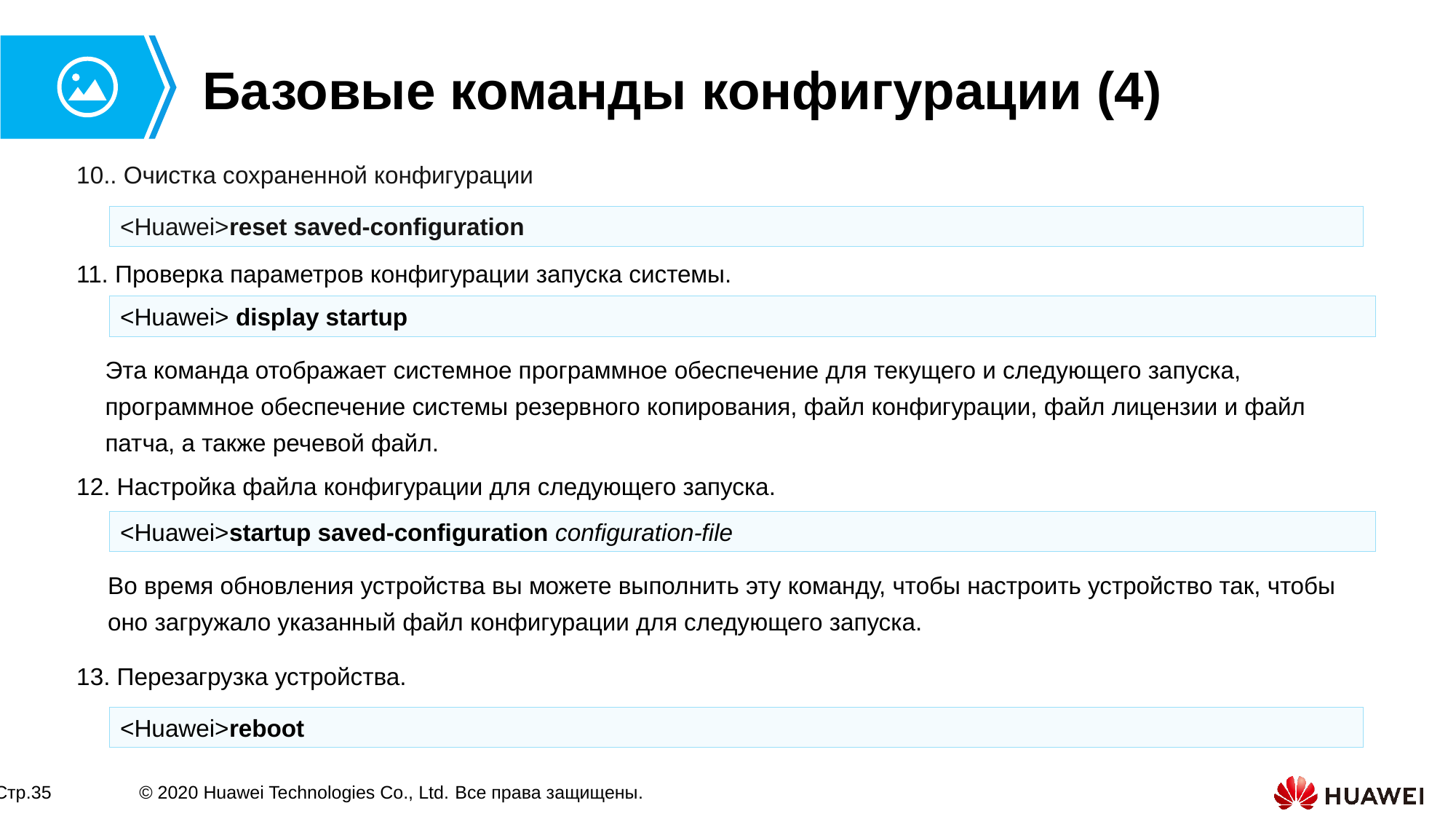

# Базовые команды конфигурации (4)
10.. Очистка сохраненной конфигурации
<Huawei>reset saved-configuration
11. Проверка параметров конфигурации запуска системы.
<Huawei> display startup
Эта команда отображает системное программное обеспечение для текущего и следующего запуска, программное обеспечение системы резервного копирования, файл конфигурации, файл лицензии и файл патча, а также речевой файл.
12. Настройка файла конфигурации для следующего запуска.
<Huawei>startup saved-configuration configuration-file
Во время обновления устройства вы можете выполнить эту команду, чтобы настроить устройство так, чтобы оно загружало указанный файл конфигурации для следующего запуска.
13. Перезагрузка устройства.
<Huawei>reboot